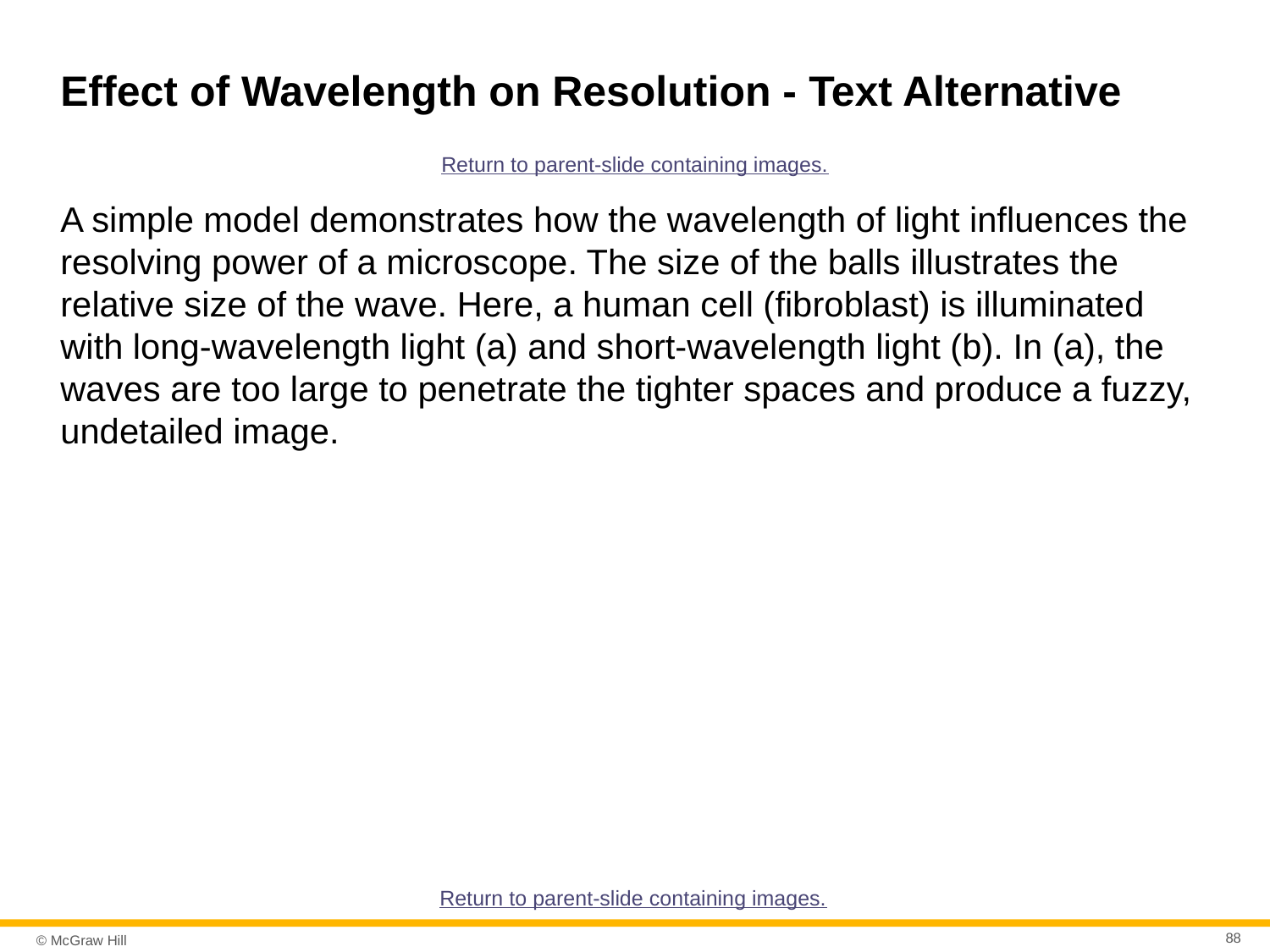

# Effect of Wavelength on Resolution - Text Alternative
Return to parent-slide containing images.
A simple model demonstrates how the wavelength of light influences the resolving power of a microscope. The size of the balls illustrates the relative size of the wave. Here, a human cell (fibroblast) is illuminated with long-wavelength light (a) and short-wavelength light (b). In (a), the waves are too large to penetrate the tighter spaces and produce a fuzzy, undetailed image.
Return to parent-slide containing images.